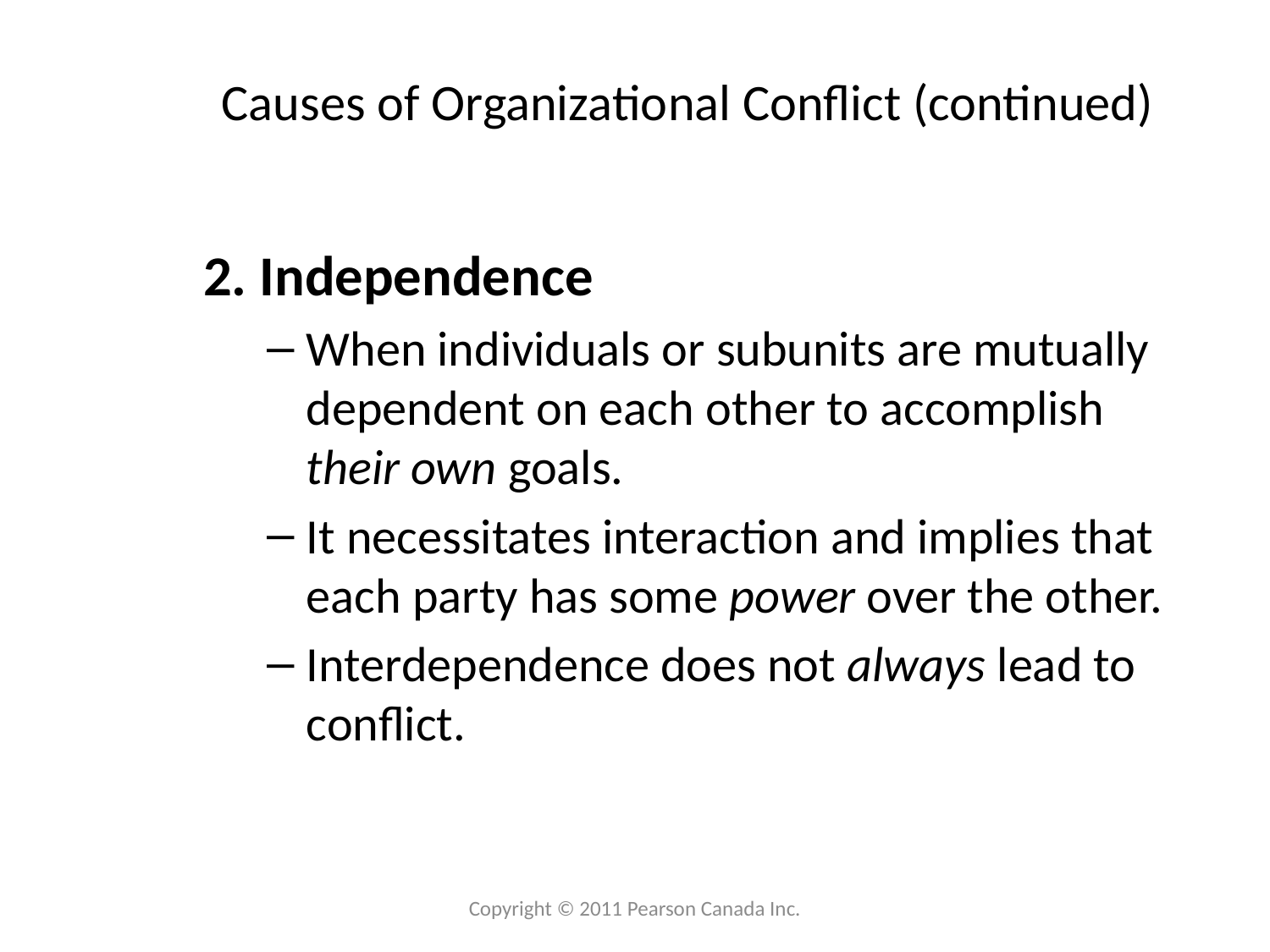

# Causes of Organizational Conflict (continued)
2. Independence
When individuals or subunits are mutually dependent on each other to accomplish their own goals.
It necessitates interaction and implies that each party has some power over the other.
Interdependence does not always lead to conflict.

Copyright © 2011 Pearson Canada Inc.